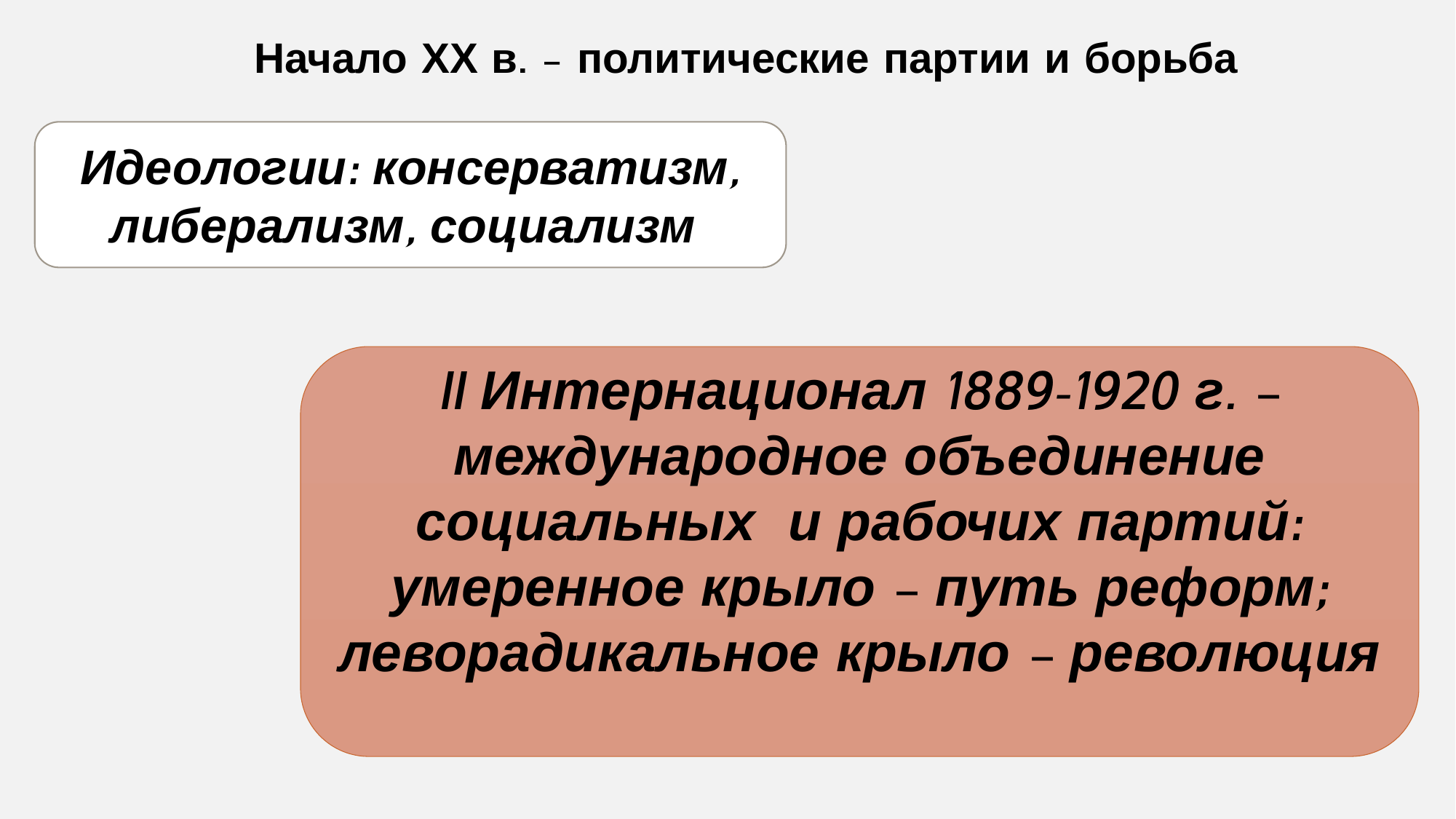

Начало ХХ в. – политические партии и борьба
Идеологии: консерватизм, либерализм, социализм
II Интернационал 1889-1920 г. – международное объединение социальных  и рабочих партий: умеренное крыло – путь реформ; леворадикальное крыло – революция